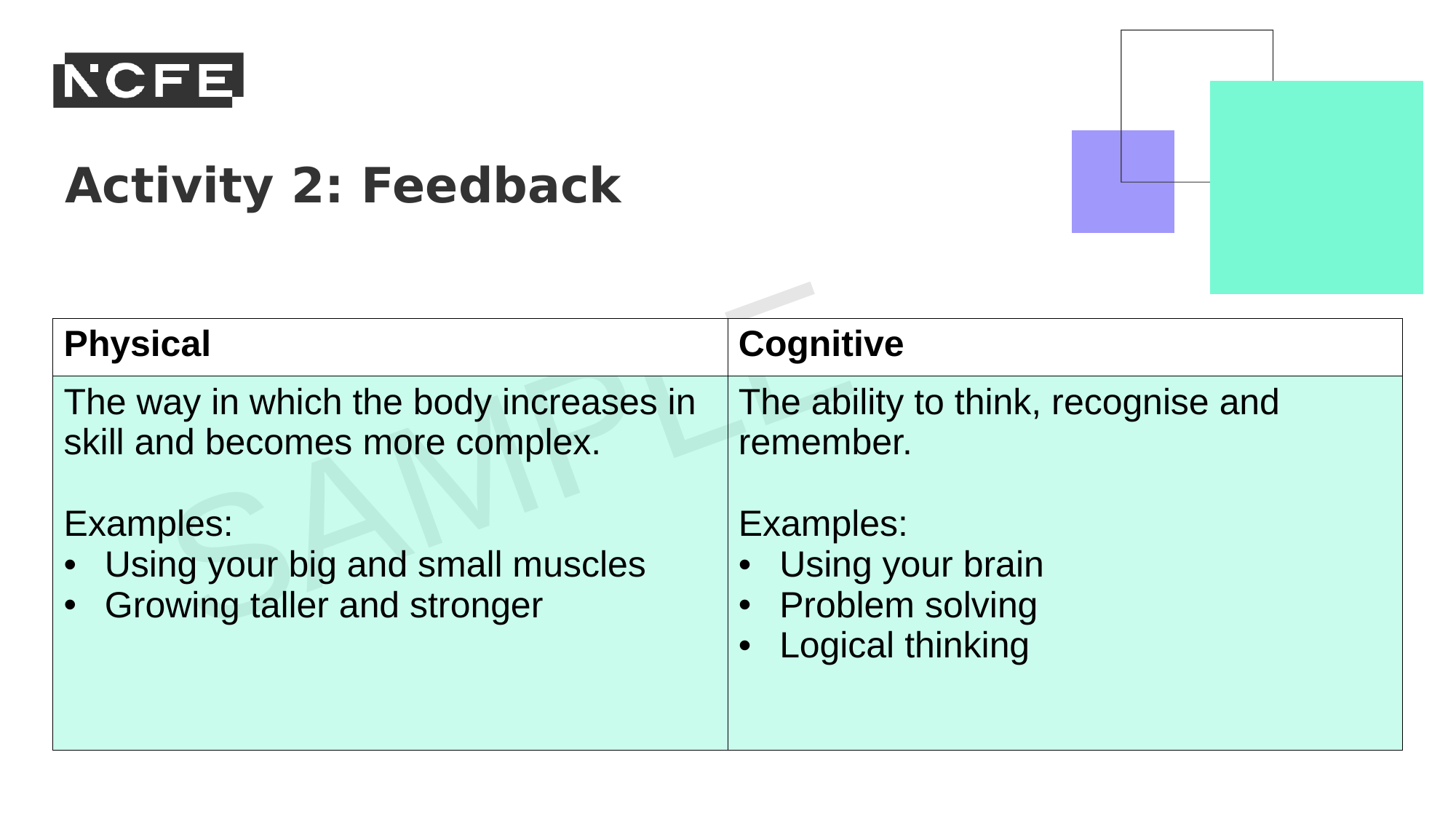

Activity 2: Feedback
| Physical | Cognitive |
| --- | --- |
| The way in which the body increases in skill and becomes more complex. Examples: Using your big and small muscles Growing taller and stronger | The ability to think, recognise and remember. Examples: Using your brain Problem solving Logical thinking |